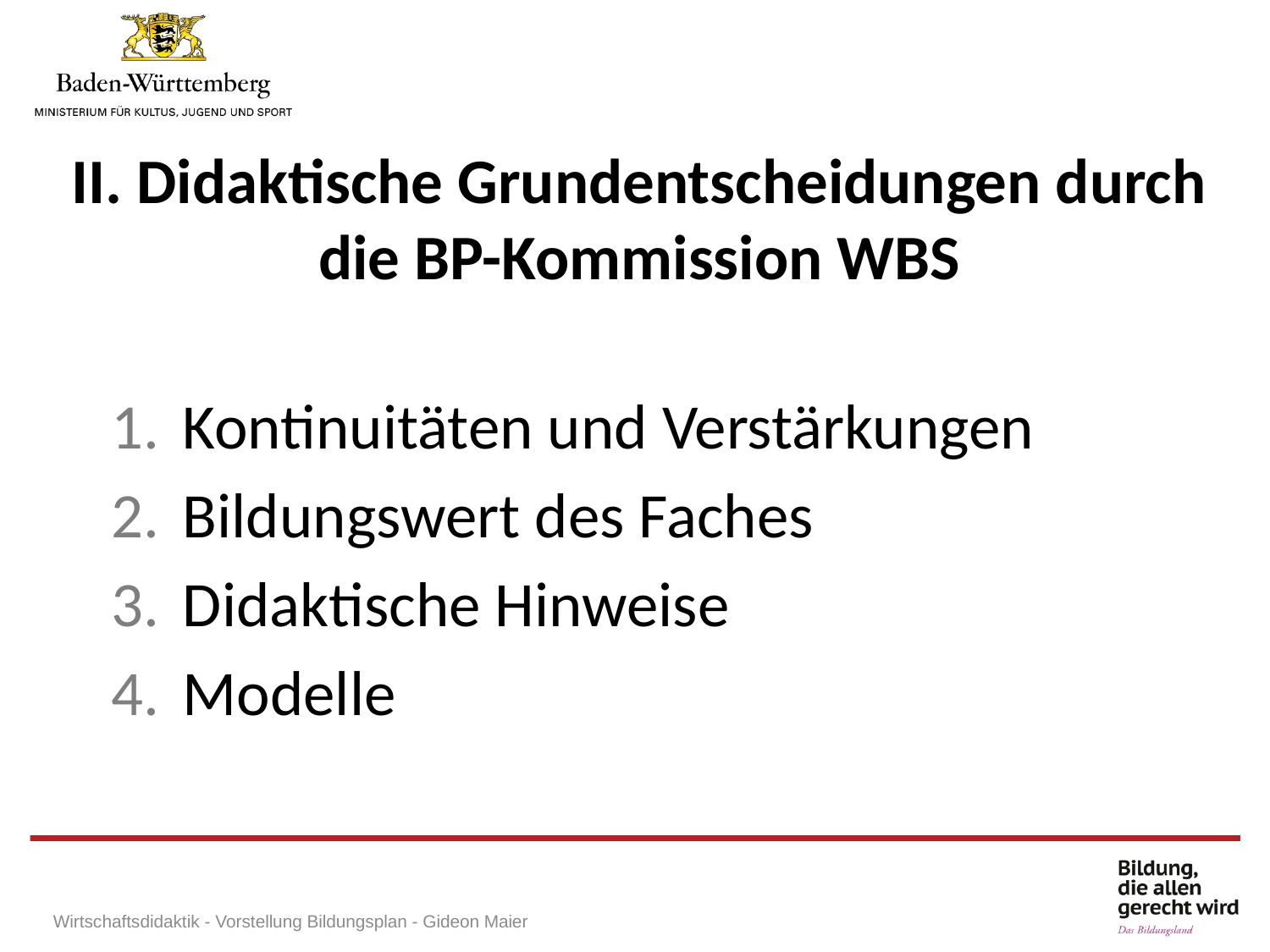

II. Didaktische Grundentscheidungen durch die BP-Kommission WBS
Individuelle Förderung am Gymnasium
Kontinuitäten und Verstärkungen
Bildungswert des Faches
Didaktische Hinweise
Modelle

Wirtschaftsdidaktik - Vorstellung Bildungsplan - Gideon Maier